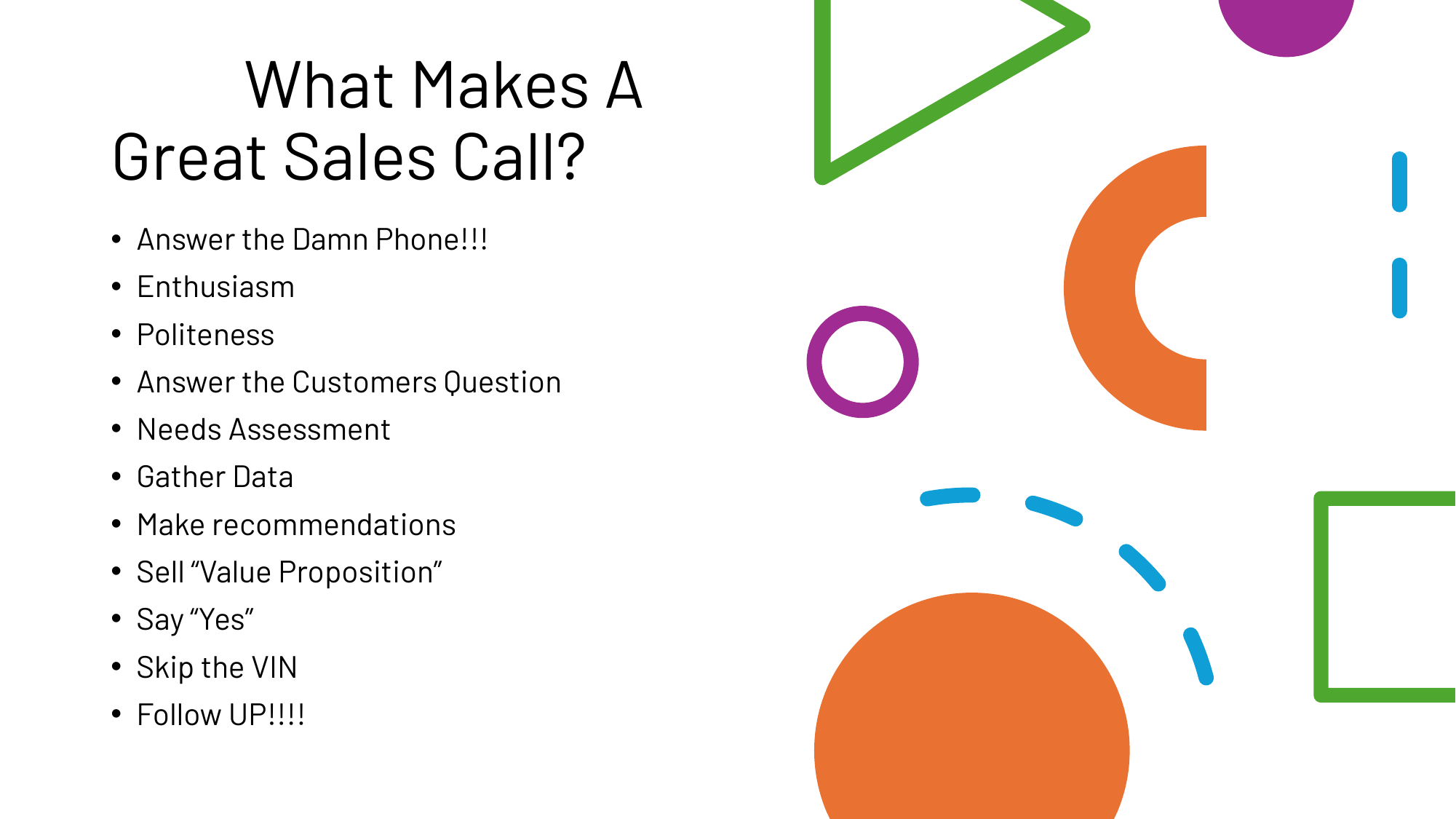

# What Makes A Great Sales Call?

Answer the Damn Phone!!!
Enthusiasm
Politeness
Answer the Customers Question
Needs Assessment
Gather Data
Make recommendations
Sell “Value Proposition”
Say “Yes”
Skip the VIN
Follow UP!!!!